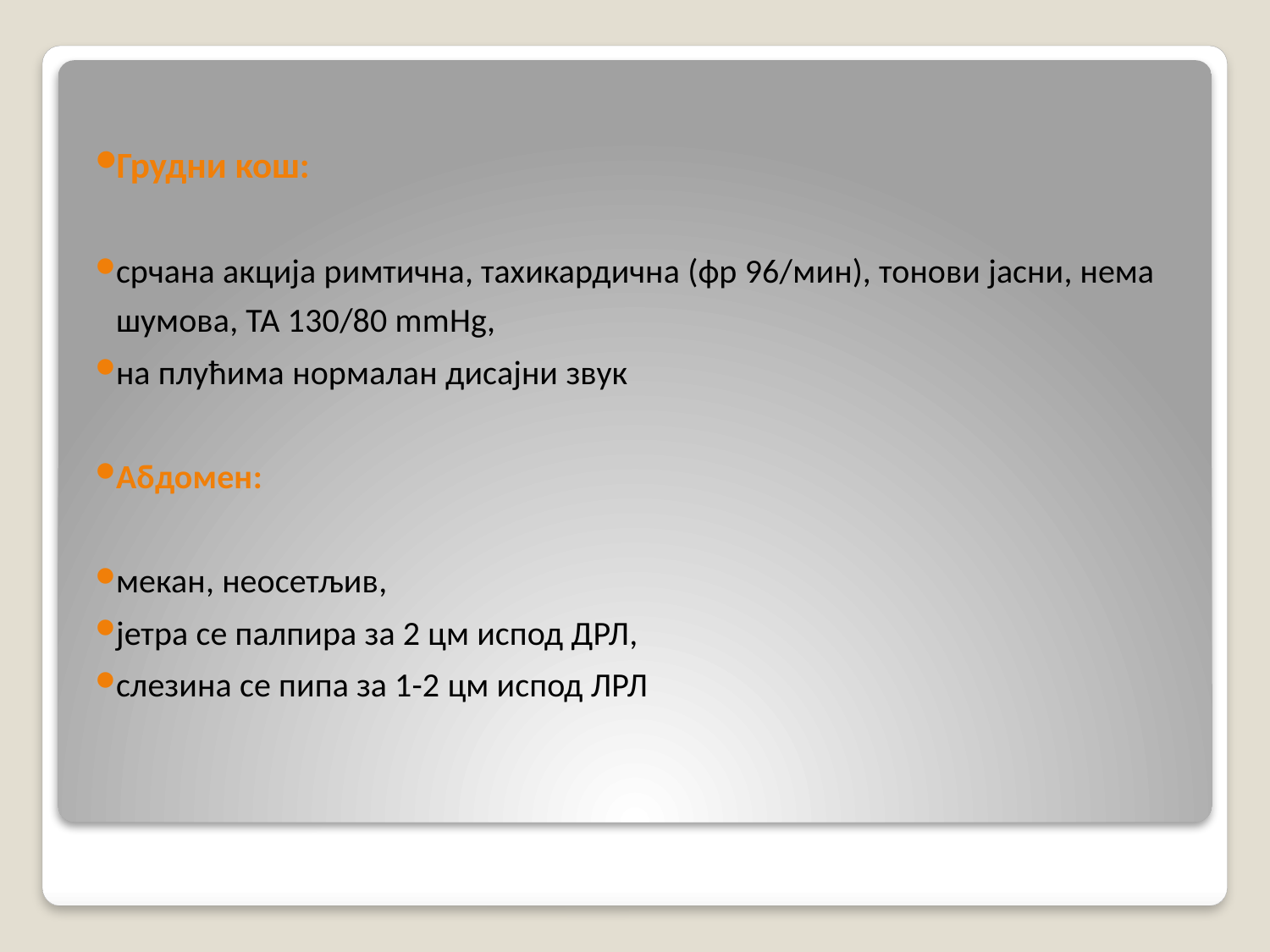

Грудни кош:

срчана акција римтична, тахикардична (фр 96/мин), тонови јасни, нема шумова, ТА 130/80 mmHg,
на плућима нормалан дисајни звук

Абдомен:

мекан, неосетљив,
јетра се палпира за 2 цм испод ДРЛ,
слезина се пипа за 1-2 цм испод ЛРЛ